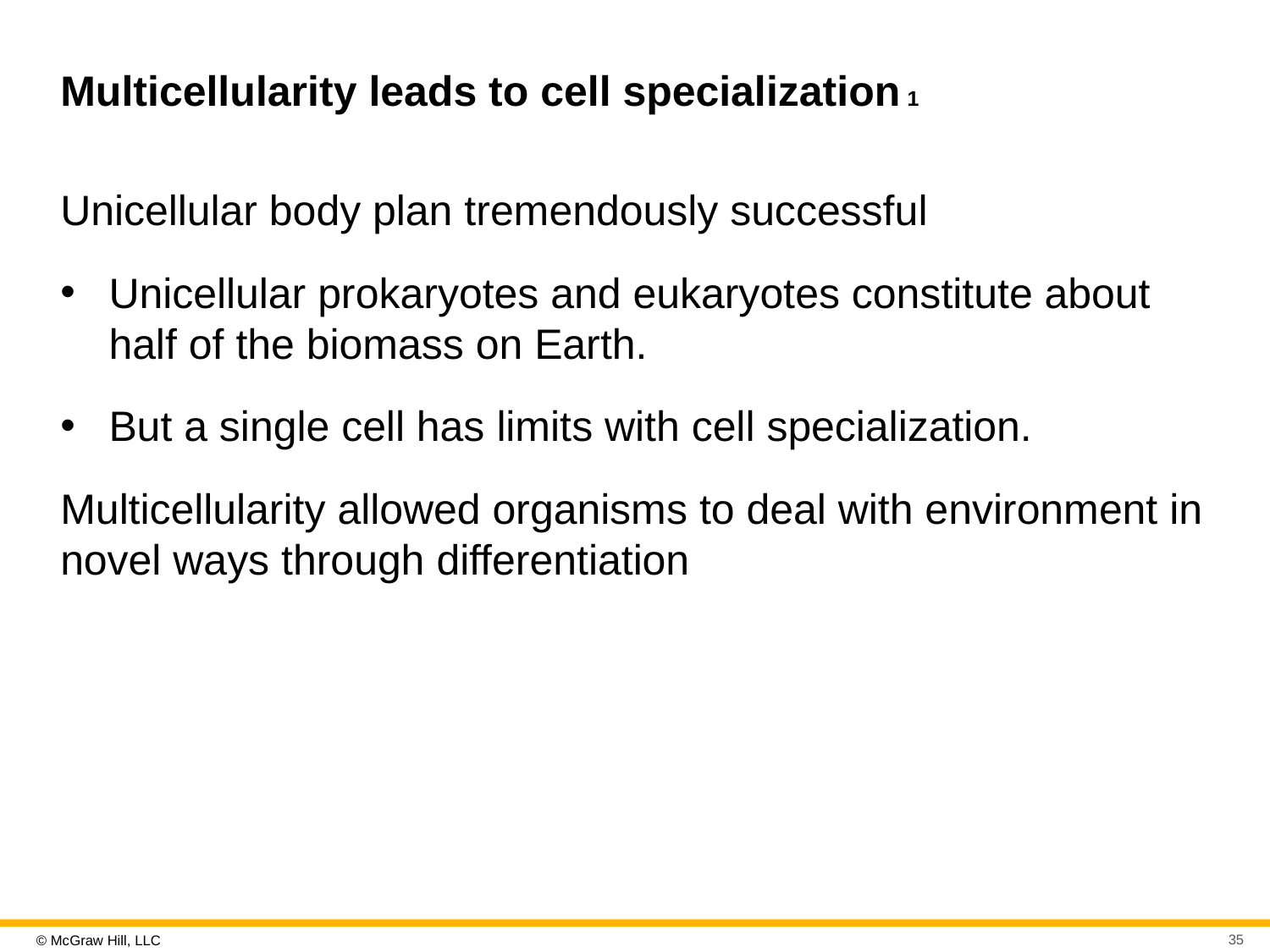

# Multicellularity leads to cell specialization 1
Unicellular body plan tremendously successful
Unicellular prokaryotes and eukaryotes constitute about half of the biomass on Earth.
But a single cell has limits with cell specialization.
Multicellularity allowed organisms to deal with environment in novel ways through differentiation
35